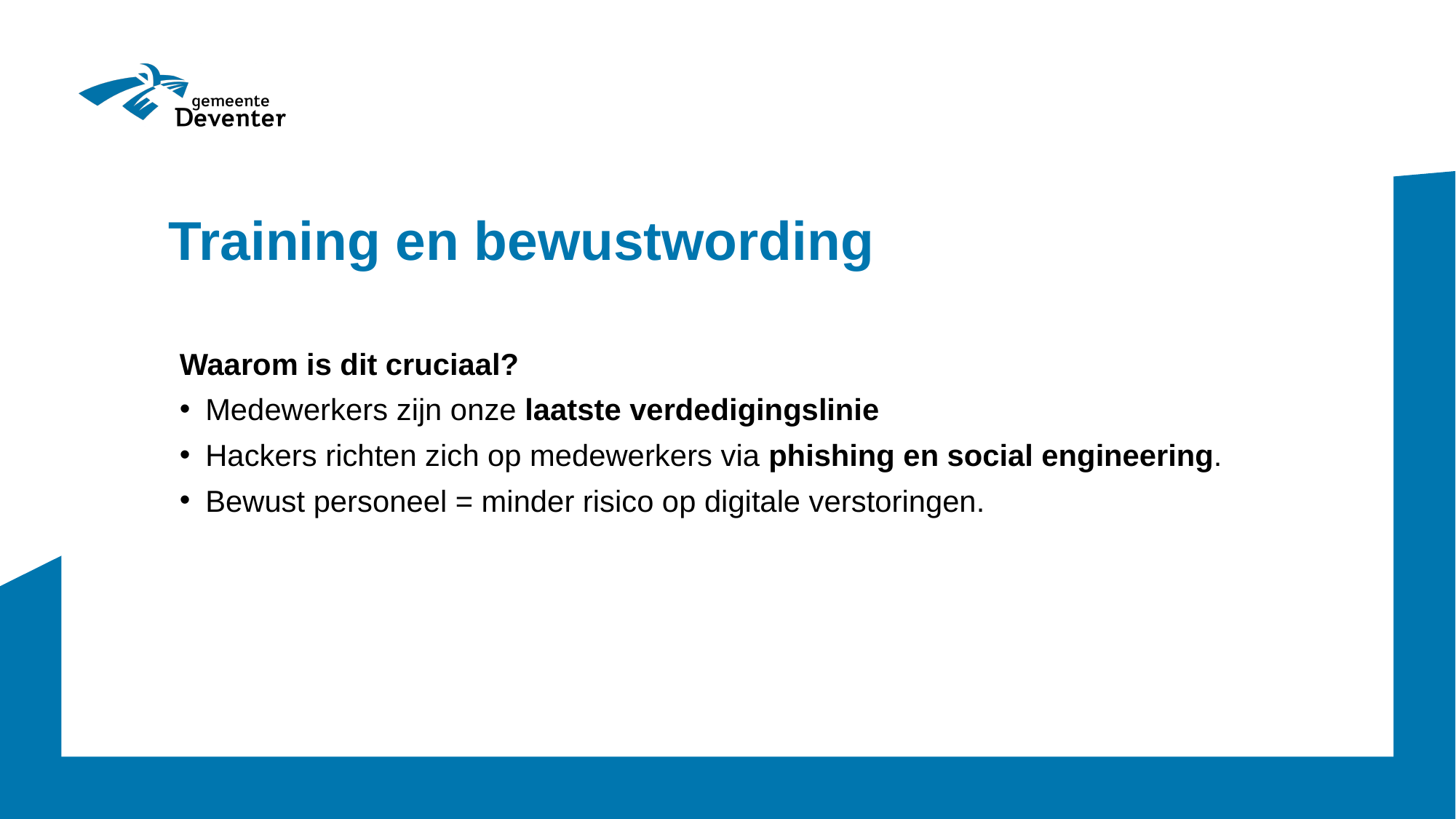

# Training en bewustwording
Waarom is dit cruciaal?
Medewerkers zijn onze laatste verdedigingslinie
Hackers richten zich op medewerkers via phishing en social engineering.
Bewust personeel = minder risico op digitale verstoringen.